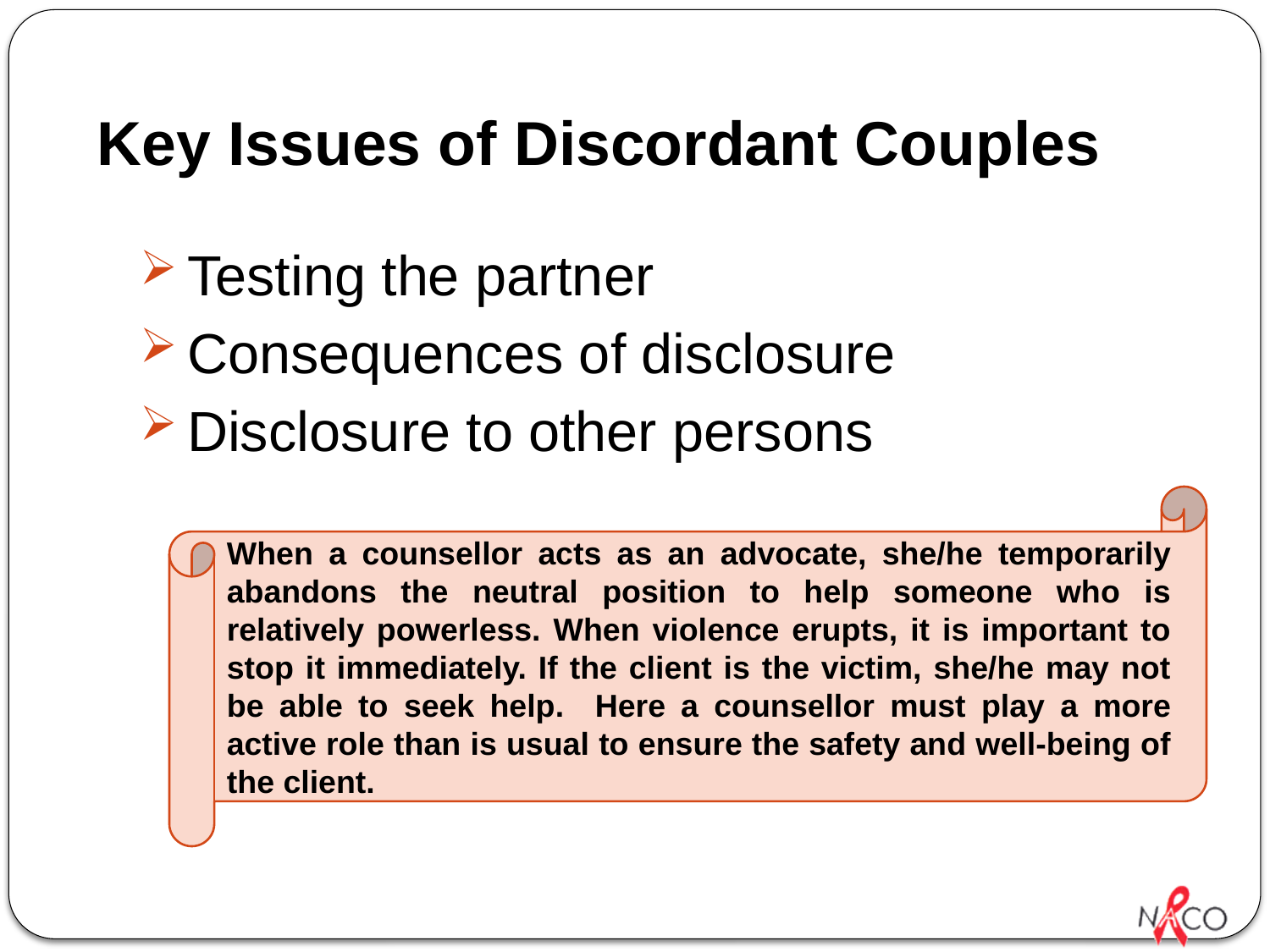

# Key Issues of Discordant Couples
Testing the partner
Consequences of disclosure
Disclosure to other persons

When a counsellor acts as an advocate, she/he temporarily abandons the neutral position to help someone who is relatively powerless. When violence erupts, it is important to stop it immediately. If the client is the victim, she/he may not be able to seek help.  Here a counsellor must play a more active role than is usual to ensure the safety and well-being of the client.